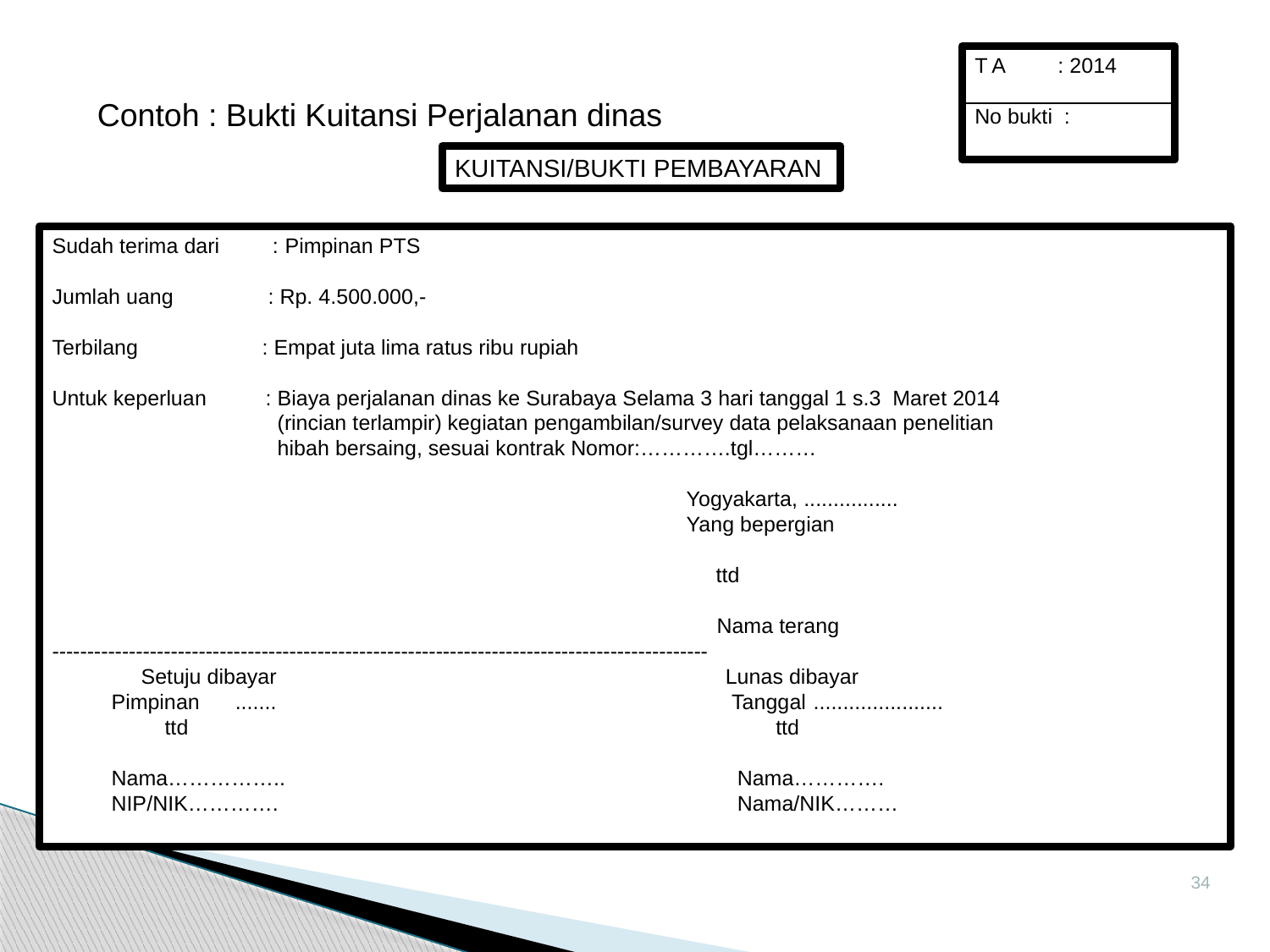

T A         : 2014

No bukti  :

Contoh : Bukti Kuitansi Perjalanan dinas
KUITANSI/BUKTI PEMBAYARAN
Sudah terima dari         : Pimpinan PTS

Jumlah uang                : Rp. 4.500.000,-

Terbilang                     : Empat juta lima ratus ribu rupiah

Untuk keperluan          : Biaya perjalanan dinas ke Surabaya Selama 3 hari tanggal 1 s.3  Maret 2014
                                      (rincian terlampir) kegiatan pengambilan/survey data pelaksanaan penelitian
                                      hibah bersaing, sesuai kontrak Nomor:………….tgl………

                                                                                                           Yogyakarta, ................
                                                                                                           Yang bepergian

                                                                                                                ttd

					     Nama terang
----------------------------------------------------------------------------------------------
               Setuju dibayar                                                                            Lunas dibayar
          Pimpinan      .......                                                                             Tanggal ......................
                   ttd				               ttd

          Nama……………..			                              Nama………….
          NIP/NIK………….			                              Nama/NIK………

34